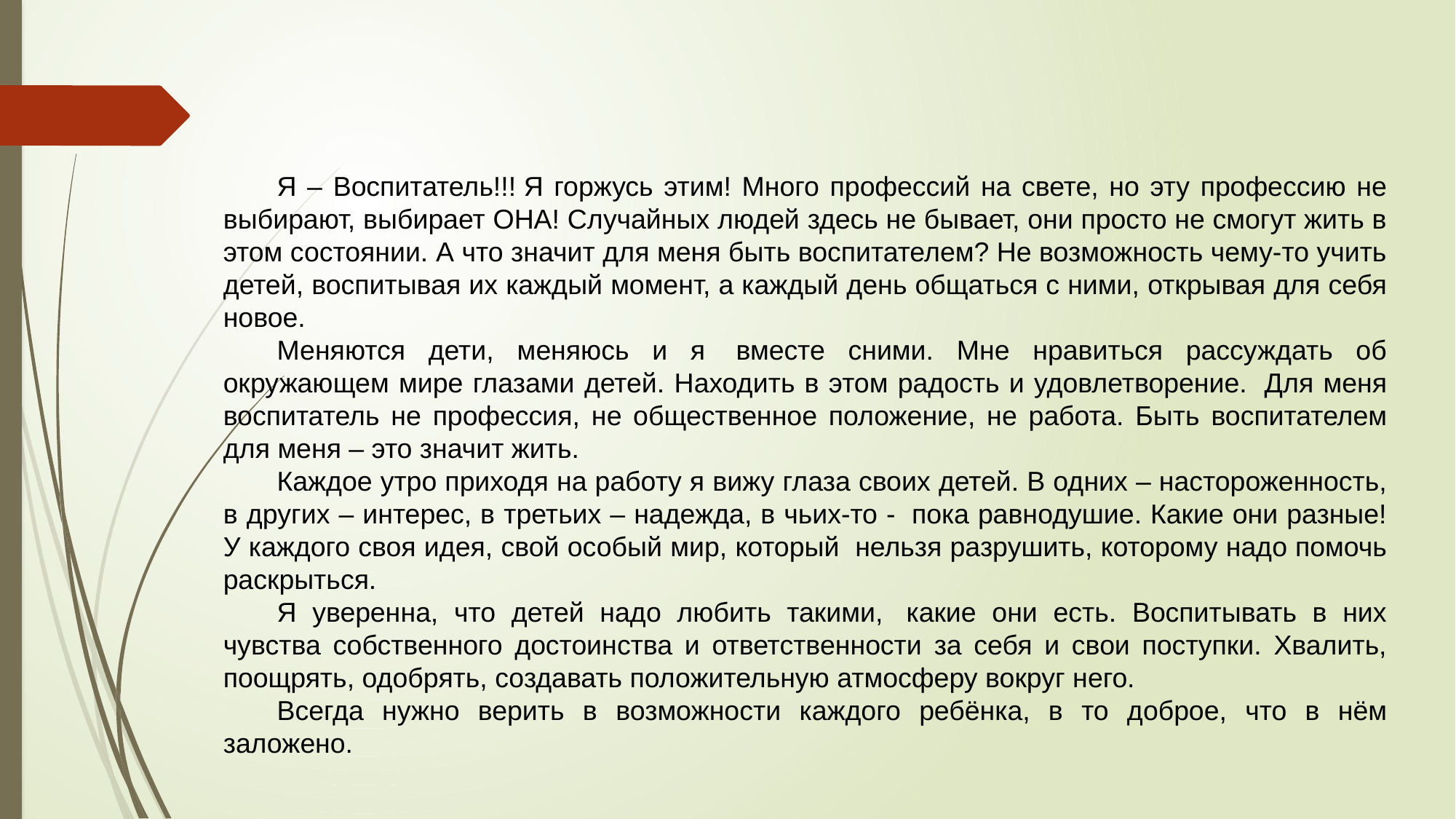

Я – Воспитатель!!! Я горжусь этим! Много профессий на свете, но эту профессию не выбирают, выбирает ОНА! Случайных людей здесь не бывает, они просто не смогут жить в этом состоянии. А что значит для меня быть воспитателем? Не возможность чему-то учить детей, воспитывая их каждый момент, а каждый день общаться с ними, открывая для себя новое.
Меняются дети, меняюсь и я  вместе сними. Мне нравиться рассуждать об окружающем мире глазами детей. Находить в этом радость и удовлетворение.  Для меня воспитатель не профессия, не общественное положение, не работа. Быть воспитателем для меня – это значит жить.
Каждое утро приходя на работу я вижу глаза своих детей. В одних – настороженность, в других – интерес, в третьих – надежда, в чьих-то -  пока равнодушие. Какие они разные! У каждого своя идея, свой особый мир, который  нельзя разрушить, которому надо помочь раскрыться.
Я уверенна, что детей надо любить такими,  какие они есть. Воспитывать в них чувства собственного достоинства и ответственности за себя и свои поступки. Хвалить, поощрять, одобрять, создавать положительную атмосферу вокруг него.
Всегда нужно верить в возможности каждого ребёнка, в то доброе, что в нём заложено.